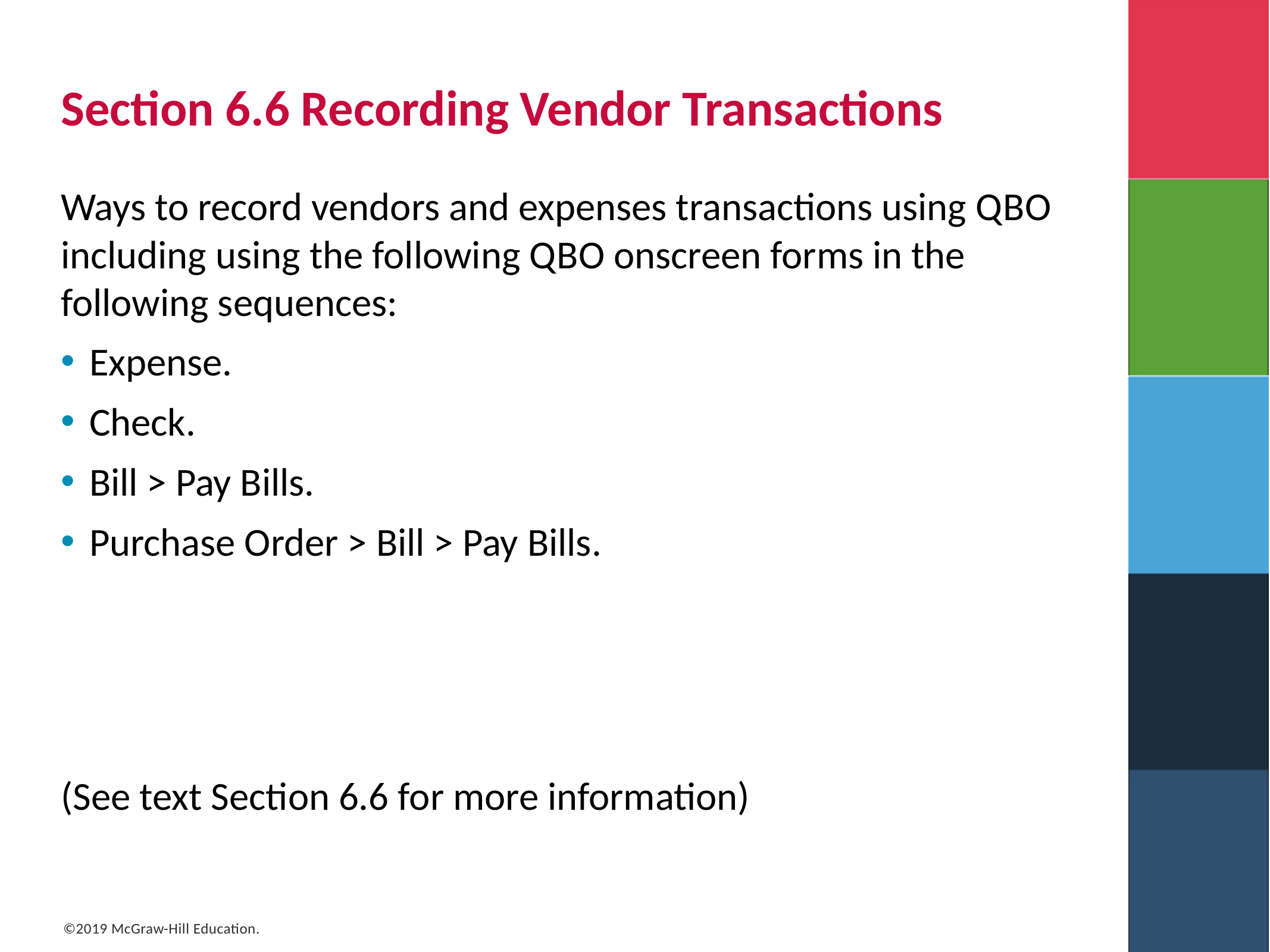

# Section 6.6 Recording Vendor Transactions
Ways to record vendors and expenses transactions using Q B O including using the following Q B O onscreen forms in the following sequences:
Expense.
Check.
Bill > Pay Bills.
Purchase Order > Bill > Pay Bills.
(See text Section 6.6 for more information)